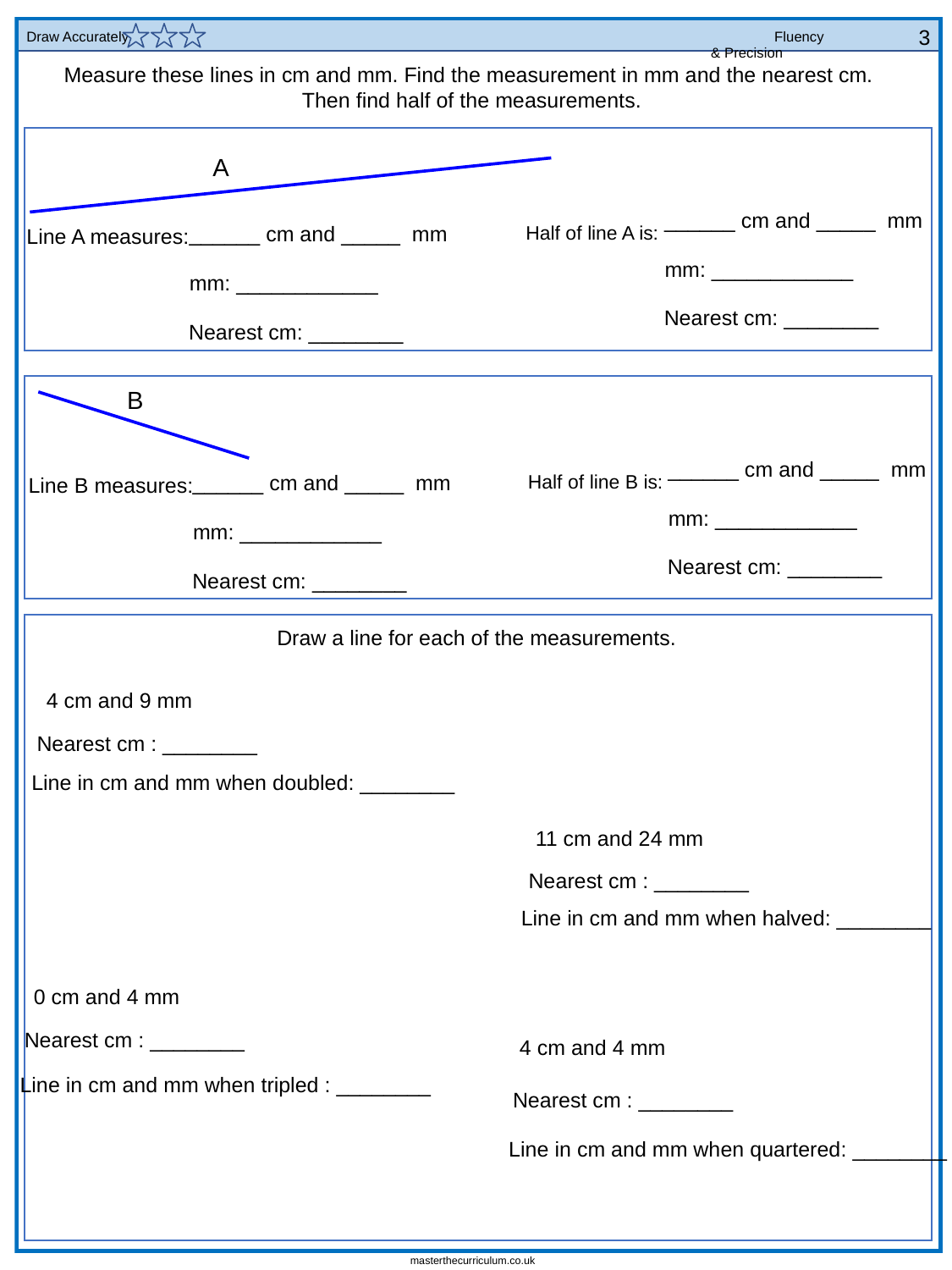

3
Draw Accurately

Measure these lines in cm and mm. Find the measurement in mm and the nearest cm.
Then find half of the measurements.

A
______ cm and _____  mm
Half of line A is:
______ cm and _____  mm
Line A measures:
mm: ____________
mm: ____________
Nearest cm: ________
Nearest cm: ________

B
______ cm and _____  mm
Half of line B is:
______ cm and _____  mm
Line B measures:
mm: ____________
mm: ____________
Nearest cm: ________
Nearest cm: ________

Draw a line for each of the measurements.
4 cm and 9 mm
Nearest cm : ________
Line in cm and mm when doubled: ________
11 cm and 24 mm
Nearest cm : ________
Line in cm and mm when halved: ________
0 cm and 4 mm
Nearest cm : ________
4 cm and 4 mm
Line in cm and mm when tripled : ________
Nearest cm : ________
Line in cm and mm when quartered: ________